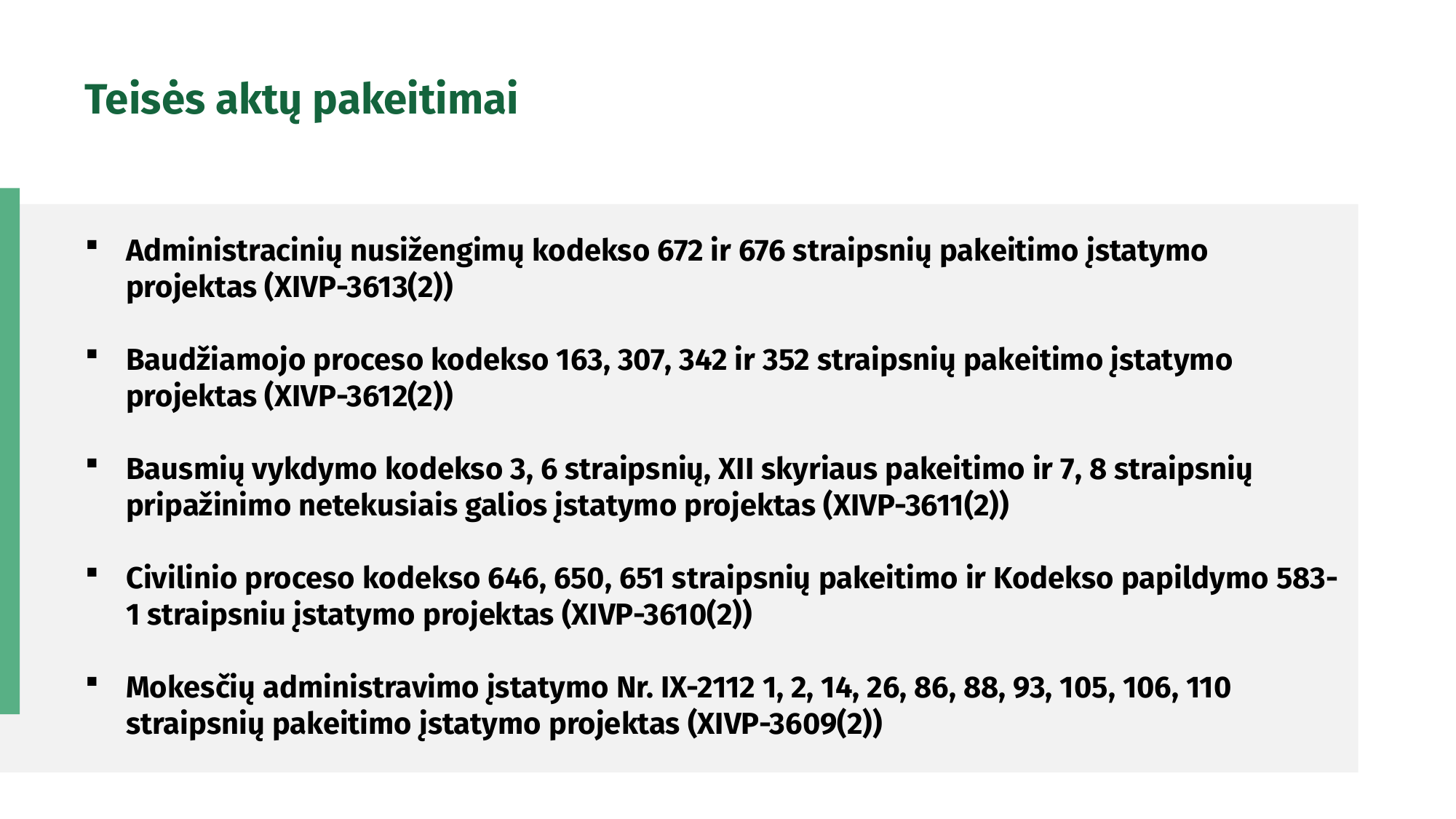

Teisės aktų pakeitimai

Administracinių nusižengimų kodekso 672 ir 676 straipsnių pakeitimo įstatymo projektas (XIVP-3613(2))

Baudžiamojo proceso kodekso 163, 307, 342 ir 352 straipsnių pakeitimo įstatymo projektas (XIVP-3612(2))

Bausmių vykdymo kodekso 3, 6 straipsnių, XII skyriaus pakeitimo ir 7, 8 straipsnių pripažinimo netekusiais galios įstatymo projektas (XIVP-3611(2))

Civilinio proceso kodekso 646, 650, 651 straipsnių pakeitimo ir Kodekso papildymo 583-1 straipsniu įstatymo projektas (XIVP-3610(2))

Mokesčių administravimo įstatymo Nr. IX-2112 1, 2, 14, 26, 86, 88, 93, 105, 106, 110 straipsnių pakeitimo įstatymo projektas (XIVP-3609(2))